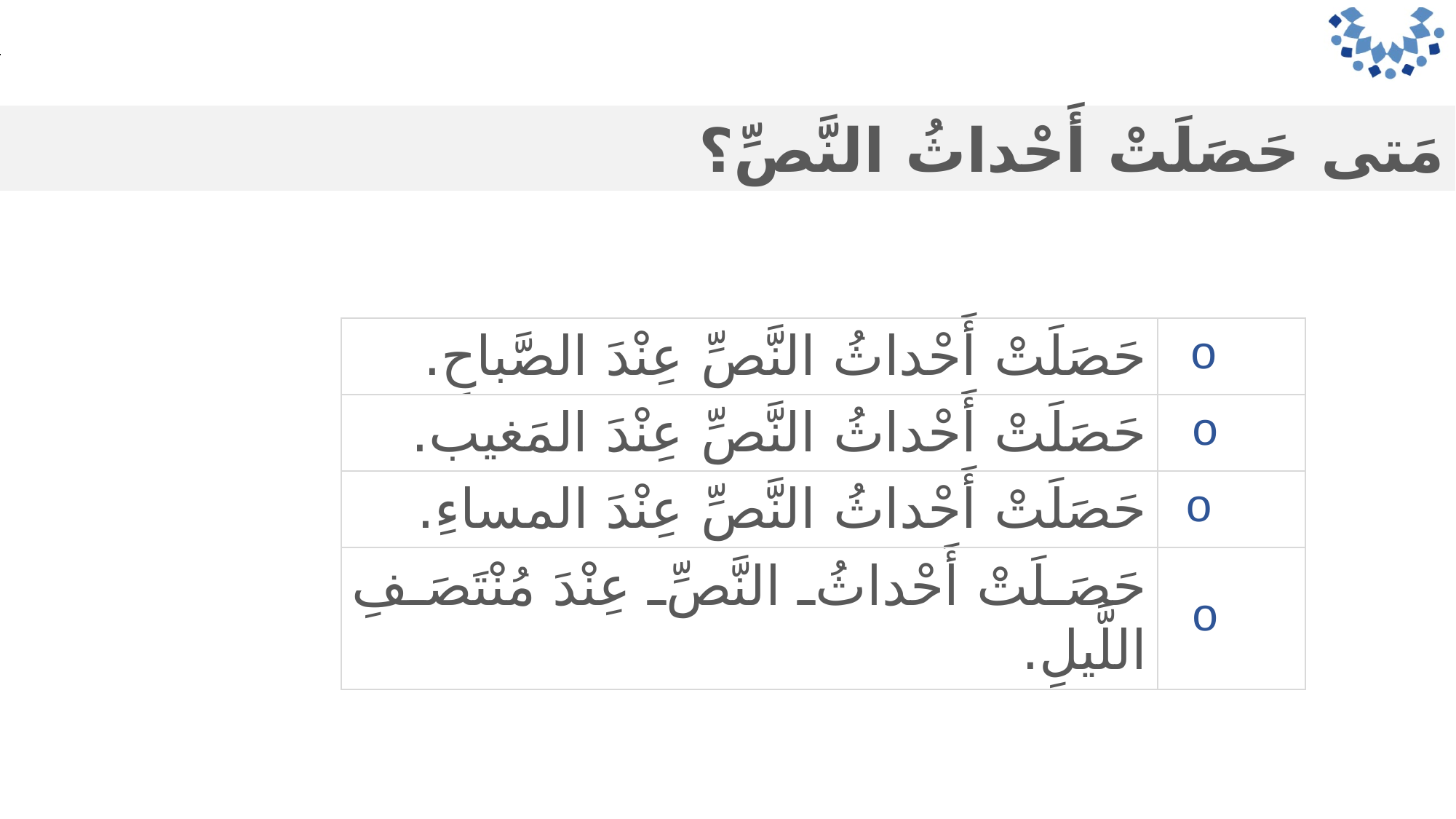

مَتى حَصَلَتْ أَحْداثُ النَّصِّ؟
| حَصَلَتْ أَحْداثُ النَّصِّ عِنْدَ الصَّباحِ. |  |
| --- | --- |
| حَصَلَتْ أَحْداثُ النَّصِّ عِنْدَ المَغيب. |  |
| حَصَلَتْ أَحْداثُ النَّصِّ عِنْدَ المساءِ. |  |
| حَصَلَتْ أَحْداثُ النَّصِّ عِنْدَ مُنْتَصَفِ اللَّيلِ. |  |